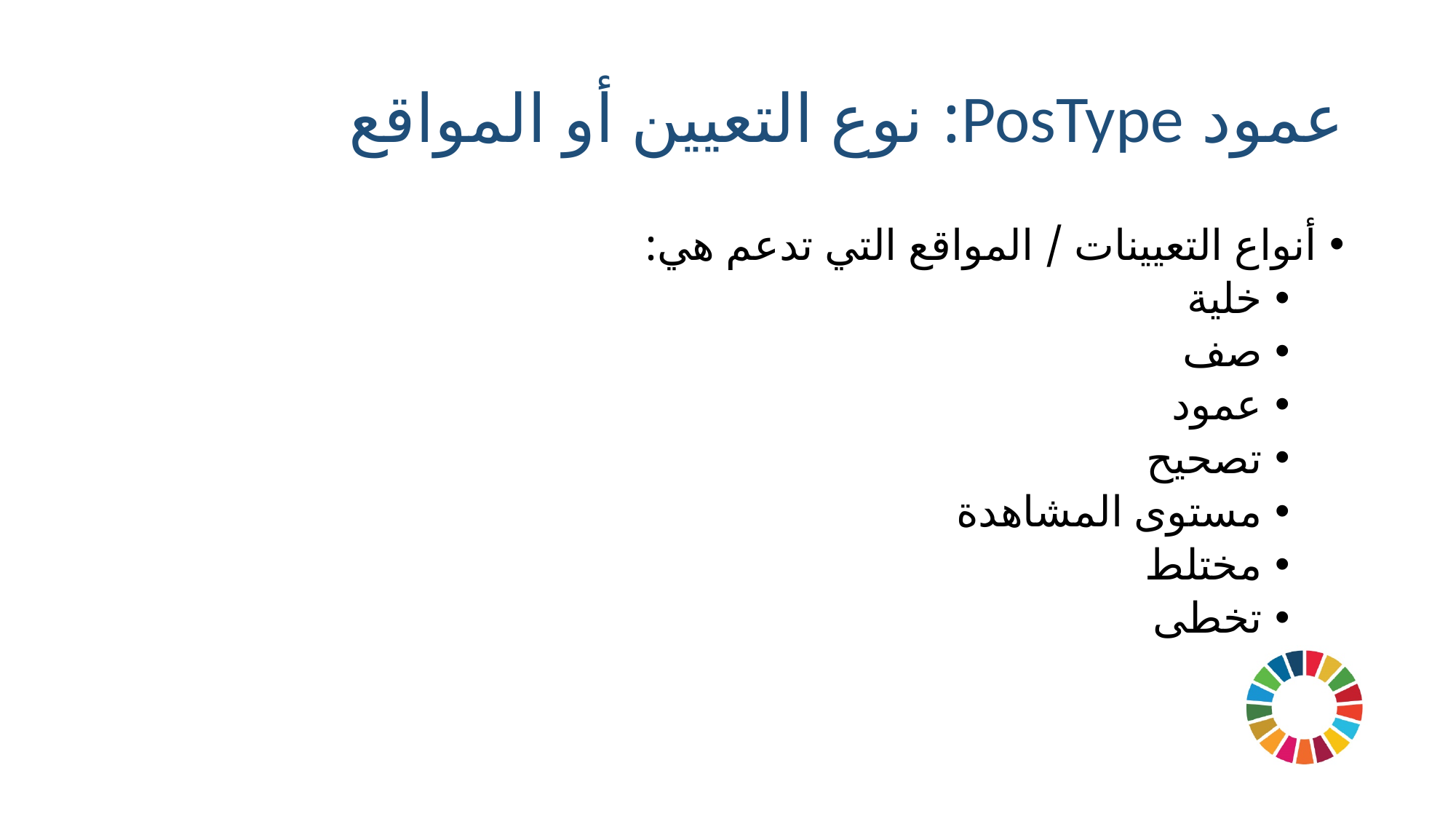

# عمود PosType: نوع التعيين أو المواقع
أنواع التعيينات / المواقع التي تدعم هي:
خلية
صف
عمود
تصحيح
مستوى المشاهدة
مختلط
تخطى